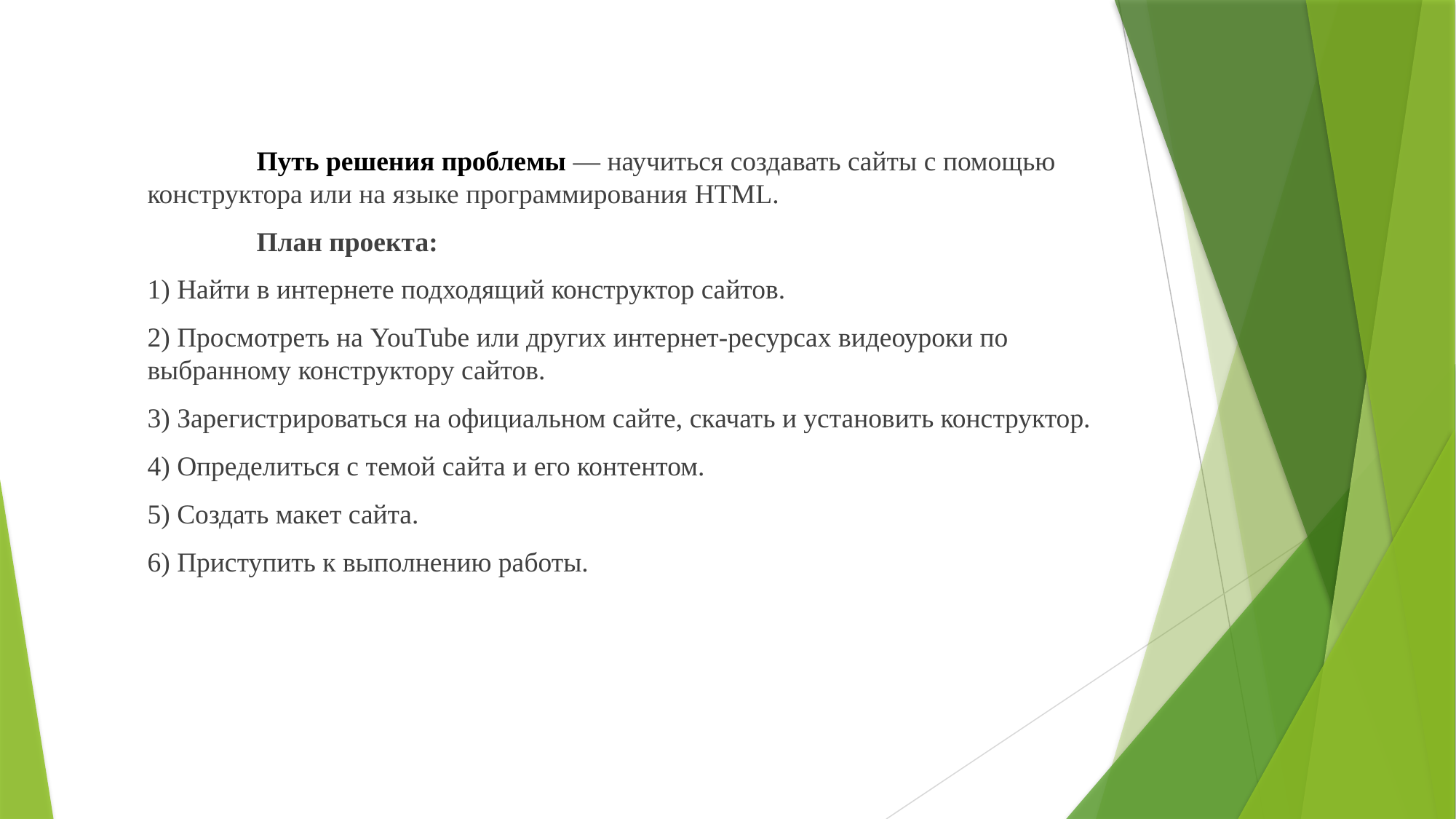

Путь решения проблемы — научиться создавать сайты с помощью конструктора или на языке программирования HTML.
	План проекта:
1) Найти в интернете подходящий конструктор сайтов.
2) Просмотреть на YouTube или других интернет-ресурсах видеоуроки по выбранному конструктору сайтов.
3) Зарегистрироваться на официальном сайте, скачать и установить конструктор.
4) Определиться с темой сайта и его контентом.
5) Создать макет сайта.
6) Приступить к выполнению работы.